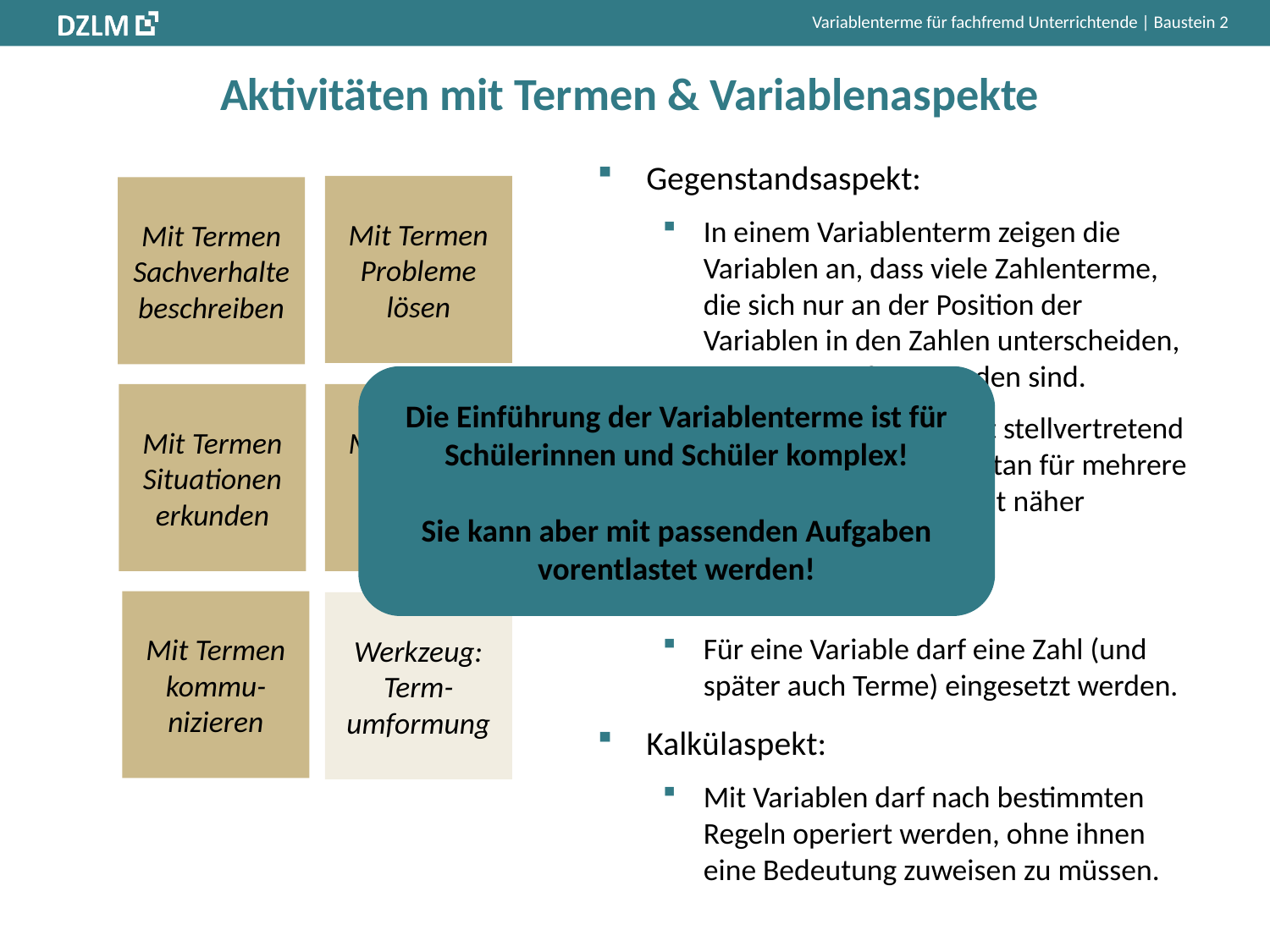

# Aktivitäten mit Termen & Variablenaspekte
Gegenstandsaspekt:
In einem Variablenterm zeigen die Variablen an, dass viele Zahlenterme, die sich nur an der Position der Variablen in den Zahlen unterscheiden, zusammengefasst worden sind.
Die Variable steht damit stellvertretend für eine Zahl oder simultan für mehrere ggf. unendlich viele nicht näher bestimmte Zahlen.
Einsetzungaspekt:
Für eine Variable darf eine Zahl (und später auch Terme) eingesetzt werden.
Kalkülaspekt:
Mit Variablen darf nach bestimmten Regeln operiert werden, ohne ihnen eine Bedeutung zuweisen zu müssen.
Mit Termen Probleme lösen
Mit Termen Sachverhalte beschreiben
Die Einführung der Variablenterme ist für Schülerinnen und Schüler komplex!

Sie kann aber mit passenden Aufgaben vorentlastet werden!
Mit Termen argumen-tieren.
Mit Termen Situationen erkunden
Mit Termen kommu-nizieren
Werkzeug: Term-umformung